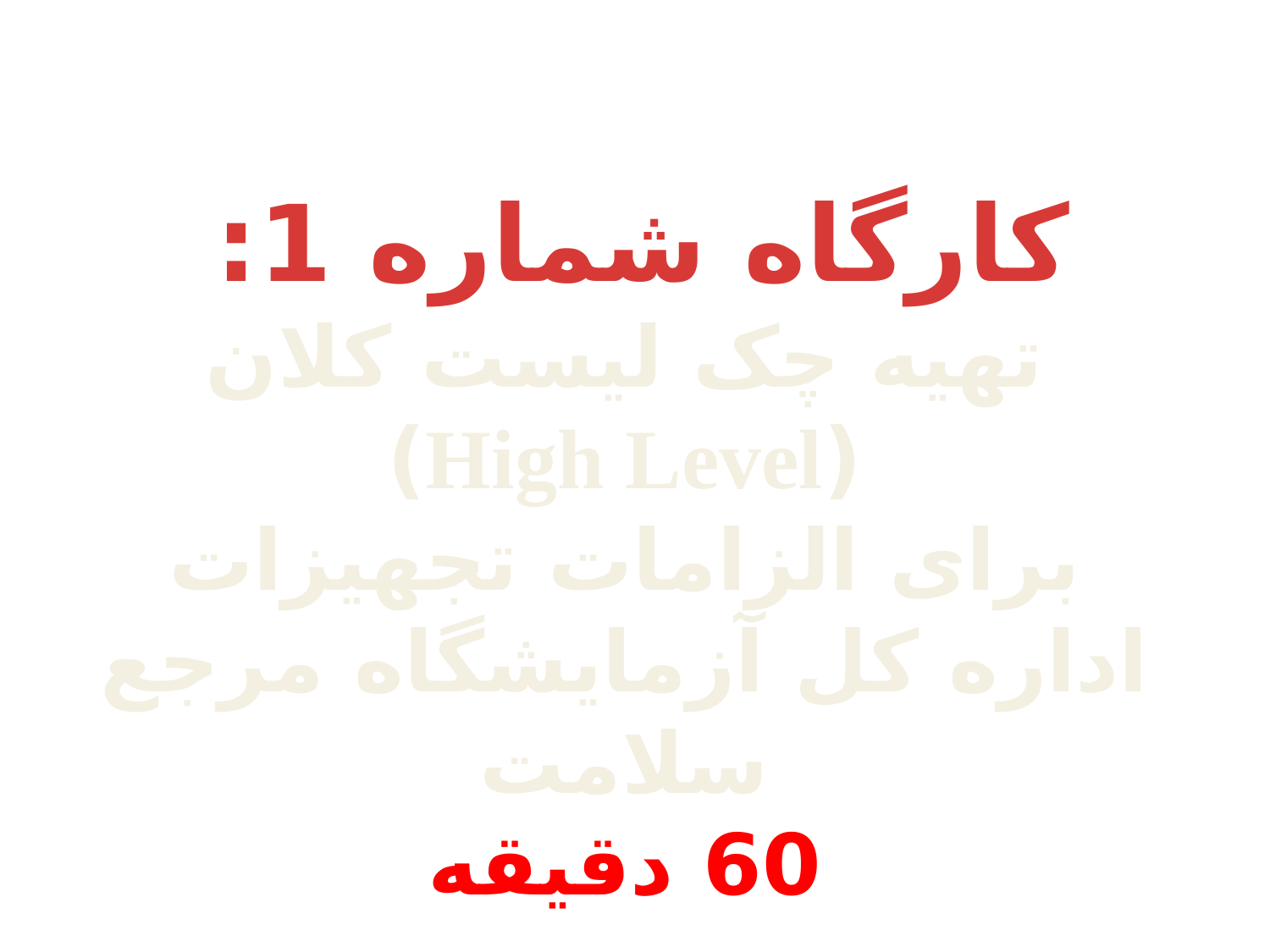

کارگاه شماره 1:
تهیه چک لیست کلان
 (High Level)
برای الزامات تجهیزات اداره کل آزمایشگاه مرجع سلامت
60 دقیقه